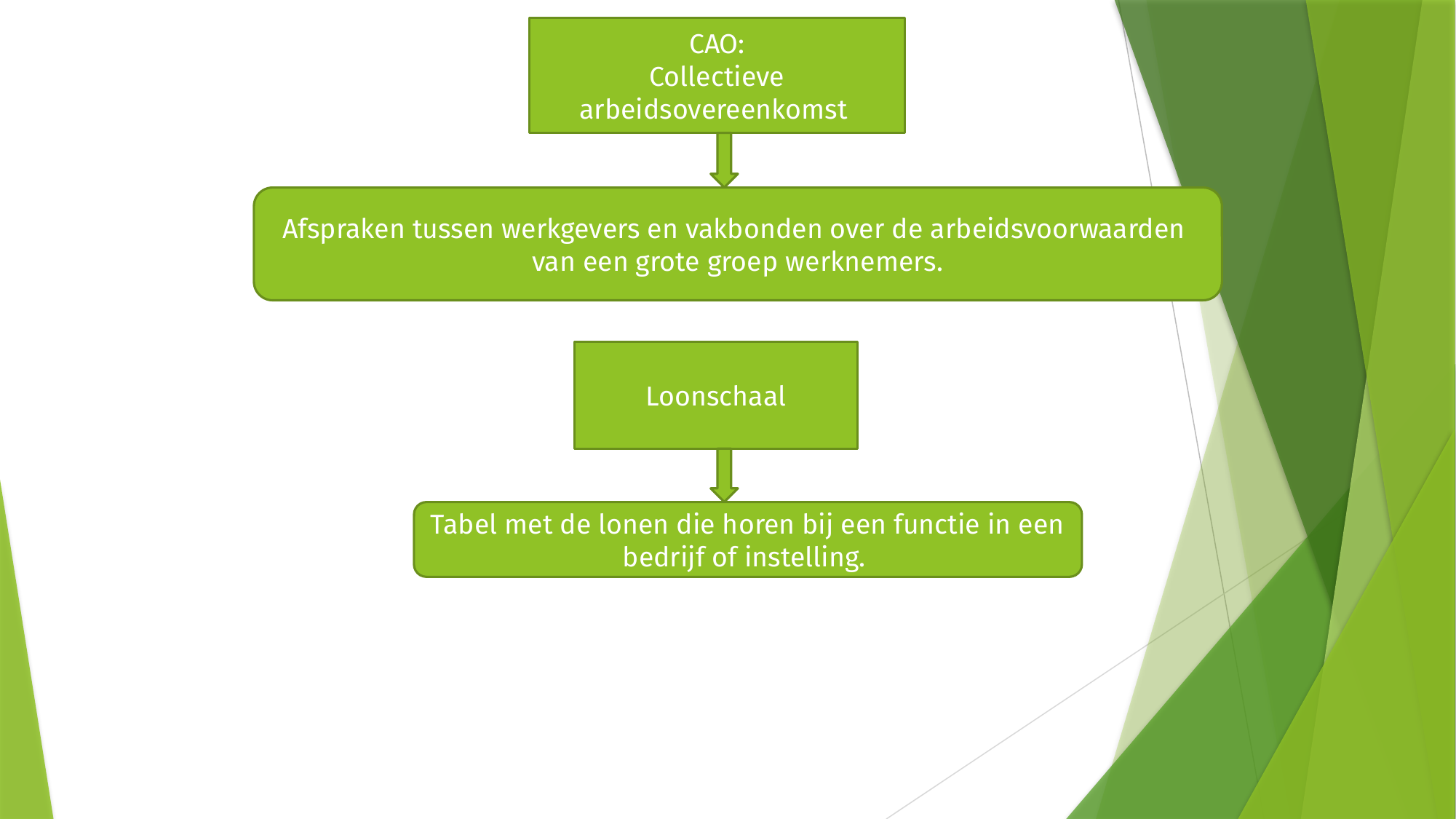

CAO:
Collectieve arbeidsovereenkomst

Afspraken tussen werkgevers en vakbonden over de arbeidsvoorwaarden  van een grote groep werknemers.
Loonschaal

Tabel met de lonen die horen bij een functie in een bedrijf of instelling.